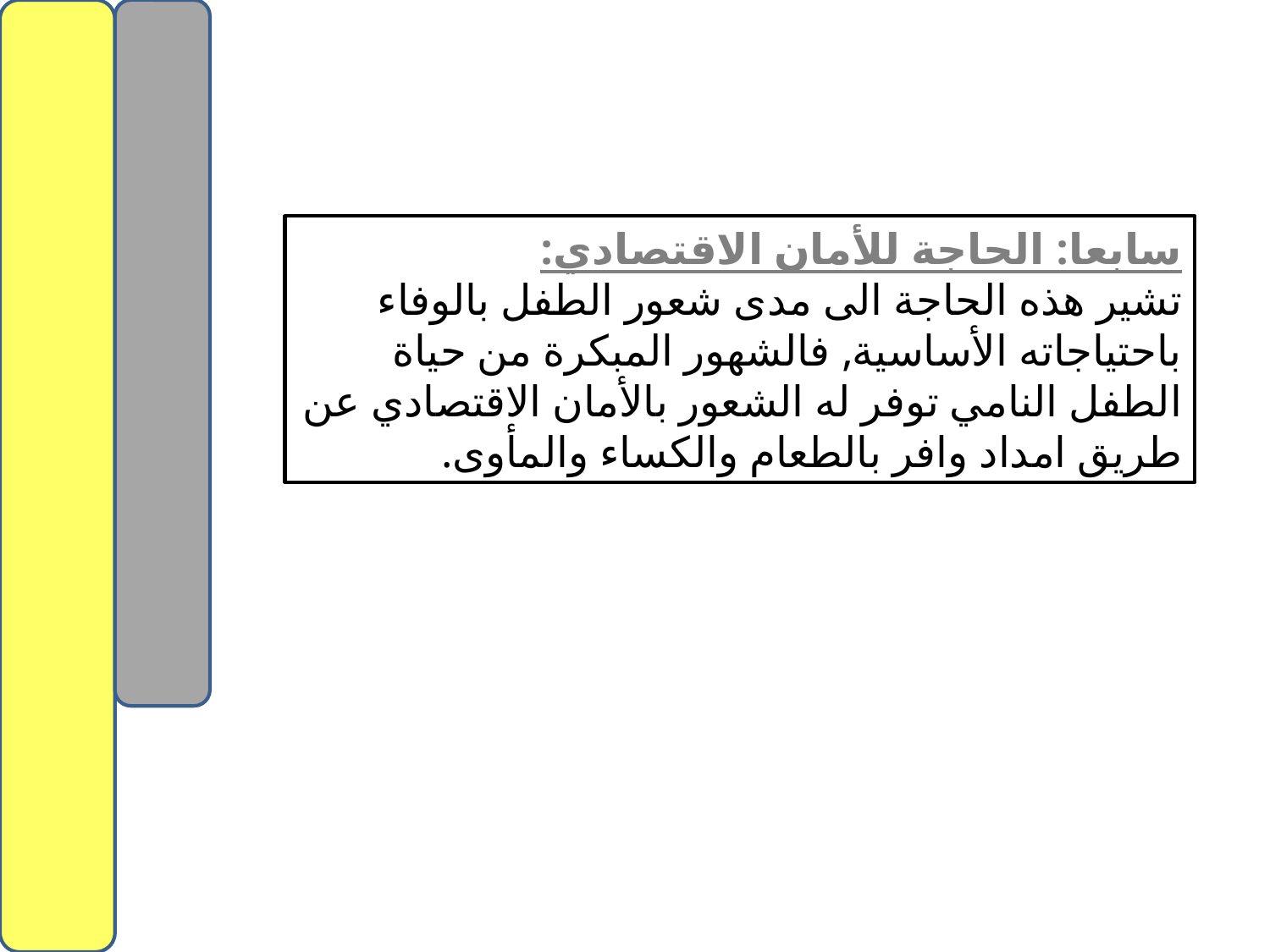

سابعا: الحاجة للأمان الاقتصادي:
تشير هذه الحاجة الى مدى شعور الطفل بالوفاء باحتياجاته الأساسية, فالشهور المبكرة من حياة الطفل النامي توفر له الشعور بالأمان الاقتصادي عن طريق امداد وافر بالطعام والكساء والمأوى.